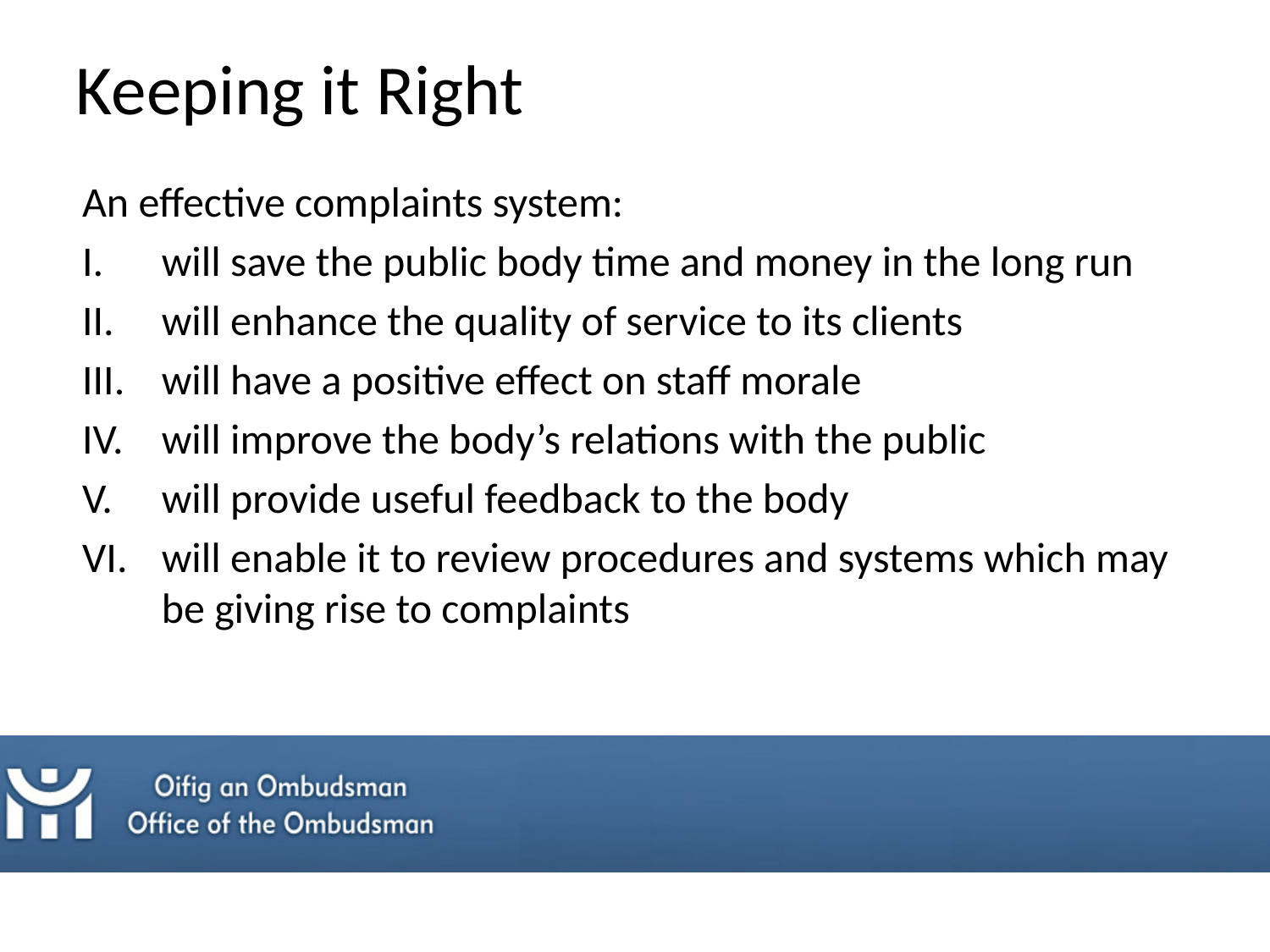

Keeping it Right
An effective complaints system:
will save the public body time and money in the long run
will enhance the quality of service to its clients
will have a positive effect on staff morale
will improve the body’s relations with the public
will provide useful feedback to the body
will enable it to review procedures and systems which may be giving rise to complaints